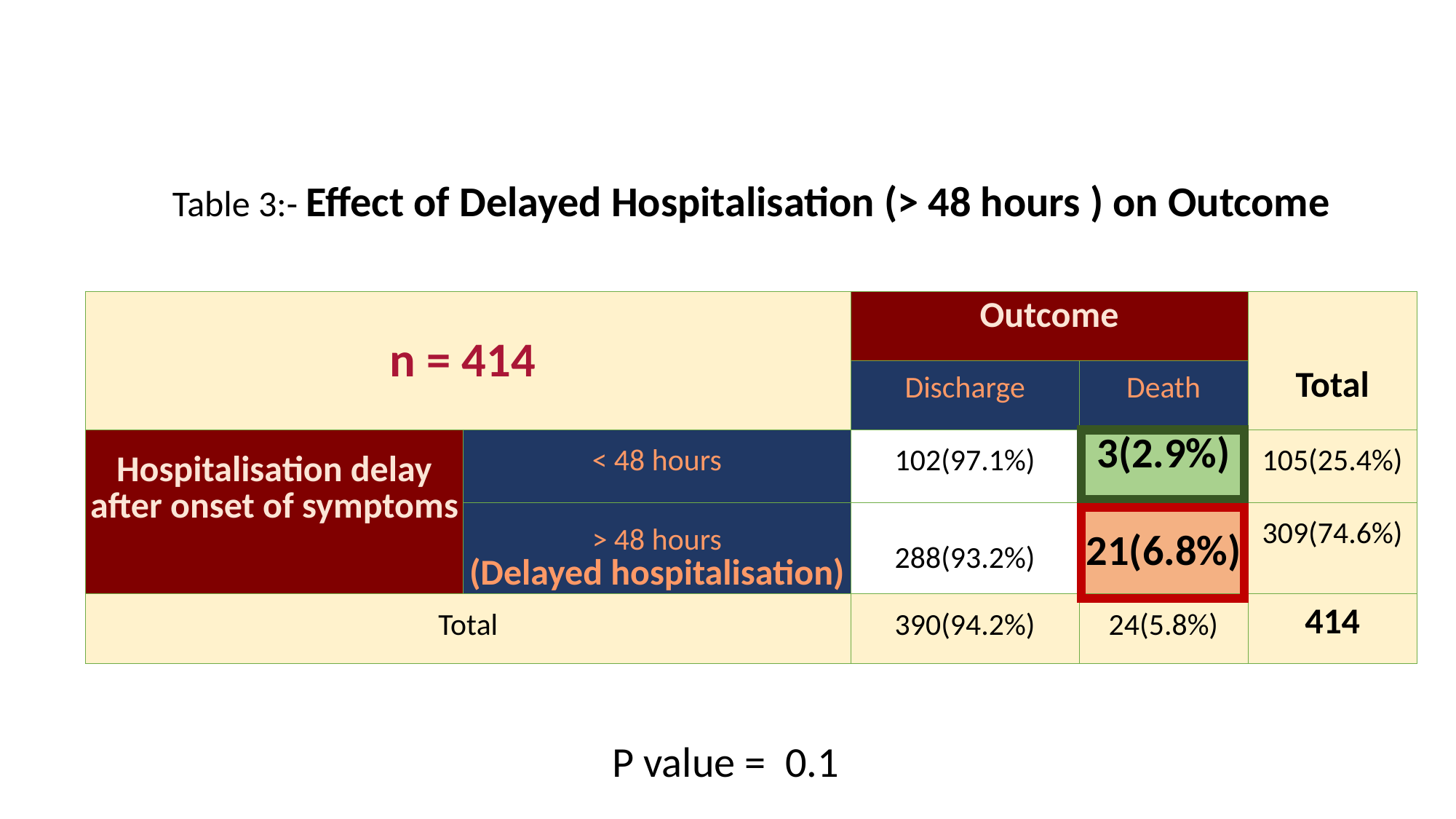

Table 3:- Effect of Delayed Hospitalisation (> 48 hours ) on Outcome
| n = 414 |  | Outcome |  | Total |
| --- | --- | --- | --- | --- |
|  |  | Discharge | Death |  |
| Hospitalisation delay after onset of symptoms | < 48 hours | 102(97.1%) | 3(2.9%) | 105(25.4%) |
|  | > 48 hours (Delayed hospitalisation) | 288(93.2%) | 21(6.8%) | 309(74.6%) |
| Total |  | 390(94.2%) | 24(5.8%) | 414 |

                                                    P value =  0.1